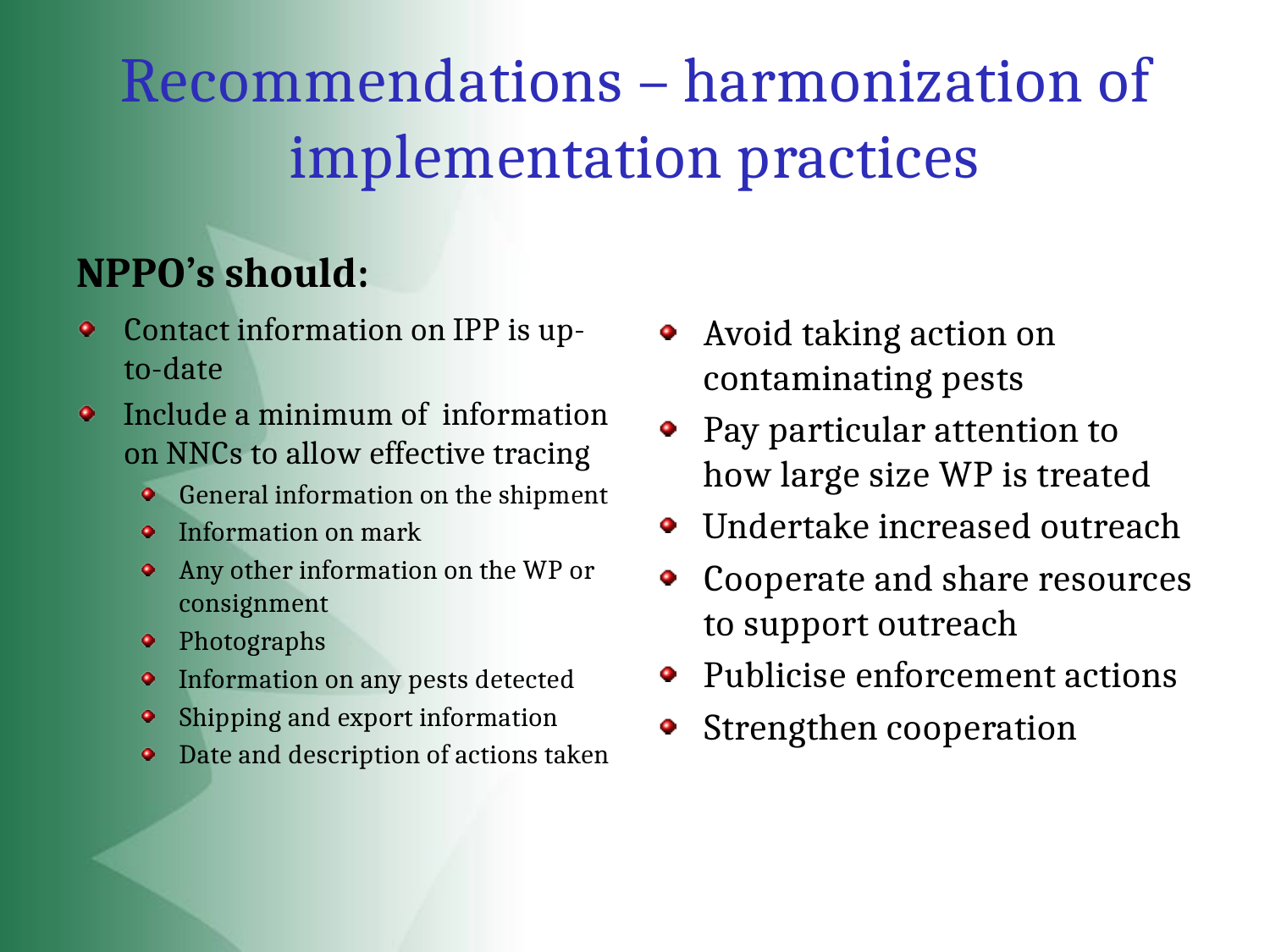

# Recommendations – harmonization of implementation practices
NPPO’s should:
Contact information on IPP is up-to-date
Include a minimum of  information on NNCs to allow effective tracing
General information on the shipment
Information on mark
Any other information on the WP or consignment
Photographs
Information on any pests detected
Shipping and export information
Date and description of actions taken
Avoid taking action on contaminating pests
Pay particular attention to how large size WP is treated
Undertake increased outreach
Cooperate and share resources to support outreach
Publicise enforcement actions
Strengthen cooperation